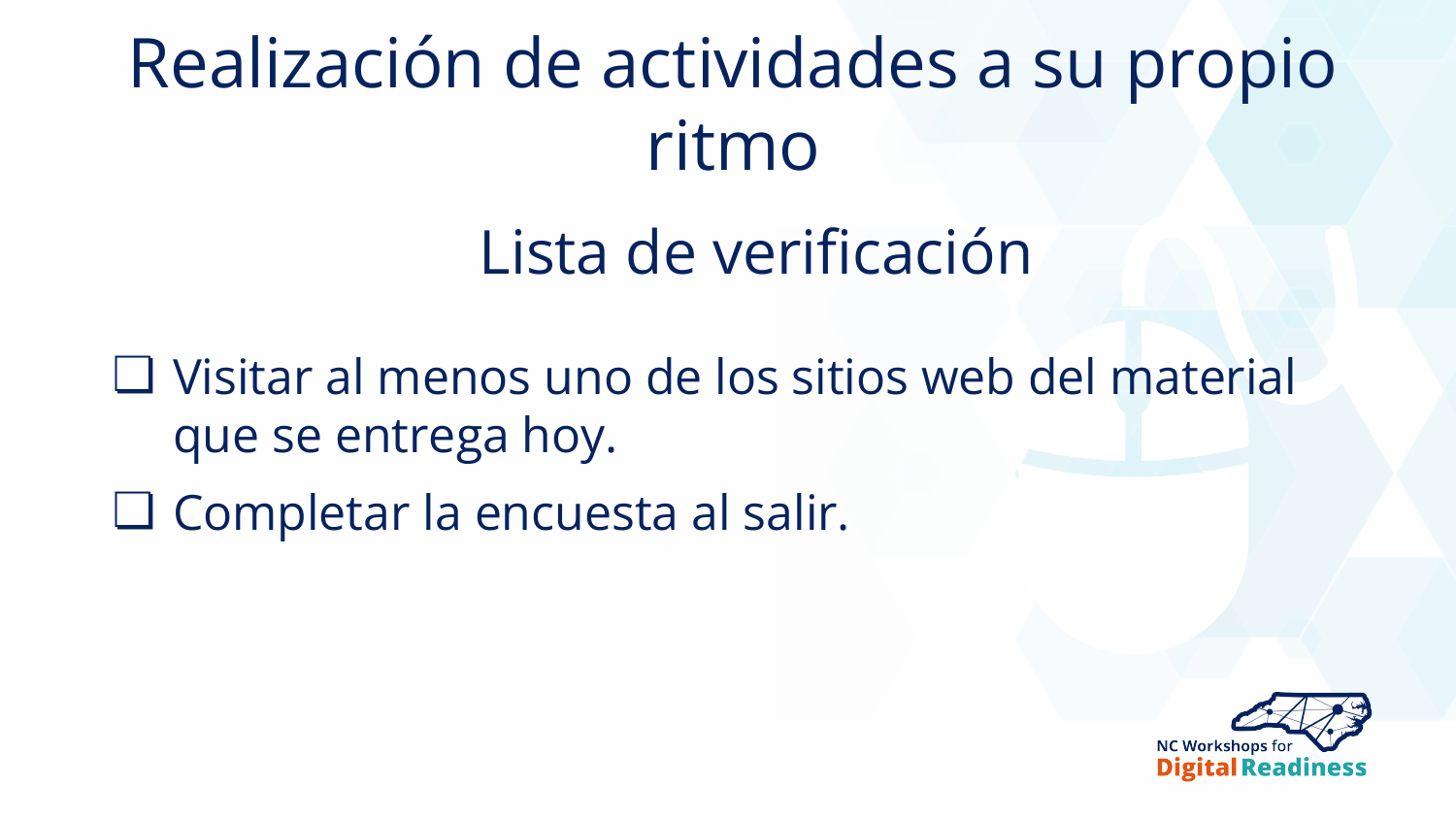

# Realización de actividades a su propio ritmo
Lista de verificación

Visitar al menos uno de los sitios web del material que se entrega hoy.

Completar la encuesta al salir.